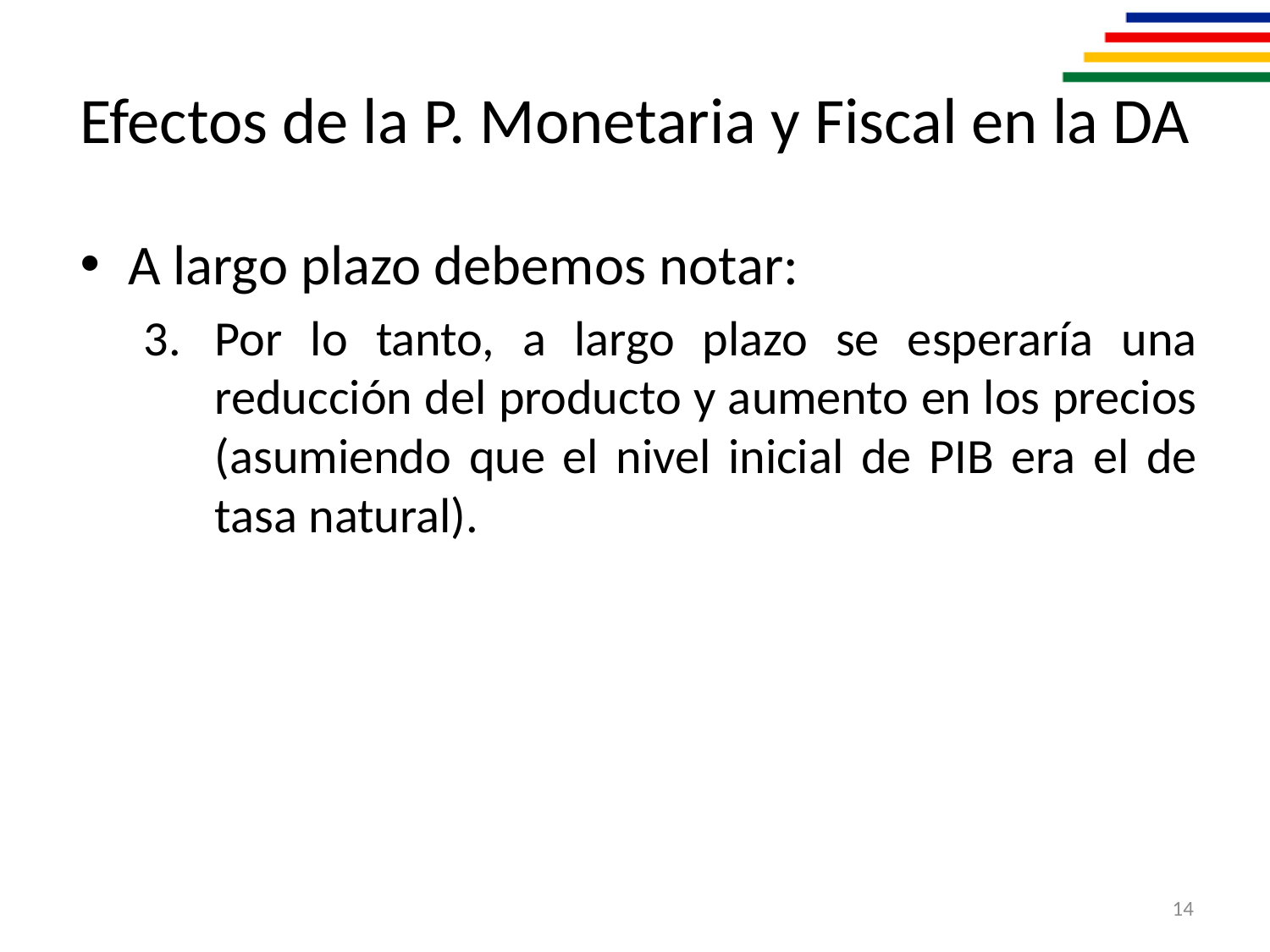

Efectos de la P. Monetaria y Fiscal en la DA
A largo plazo debemos notar:
Por lo tanto, a largo plazo se esperaría una reducción del producto y aumento en los precios (asumiendo que el nivel inicial de PIB era el de tasa natural).
14